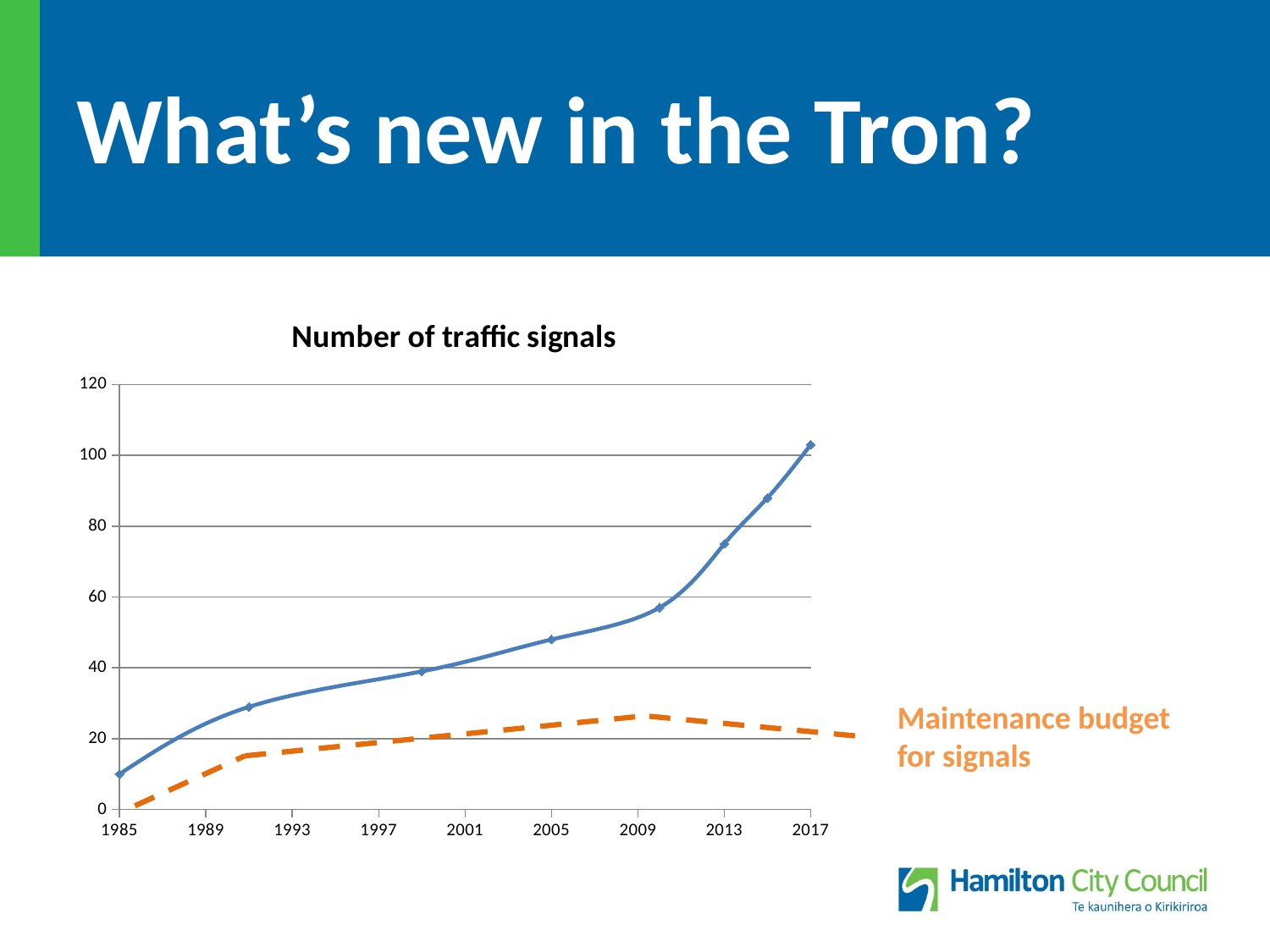

# What’s new in the Tron?

### Chart: Number of traffic signals

| Category | Traffic signals |
|---|---|
Maintenance budget for signals